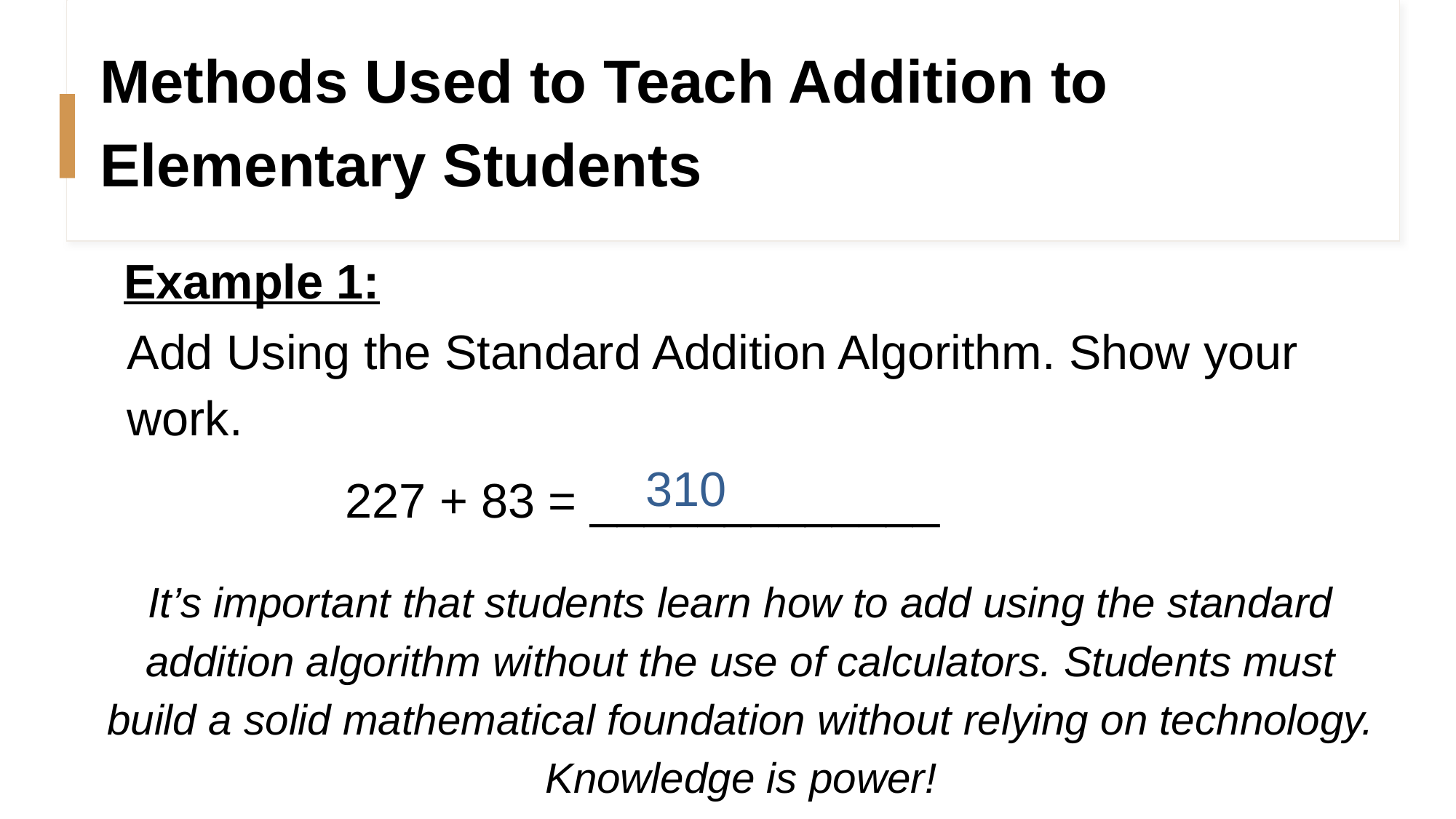

Methods Used to Teach Addition to Elementary Students
#
Example 1:

Add Using the Standard Addition Algorithm. Show your work.
		227 + 83 = _____________
310
It’s important that students learn how to add using the standard addition algorithm without the use of calculators. Students must build a solid mathematical foundation without relying on technology. Knowledge is power!